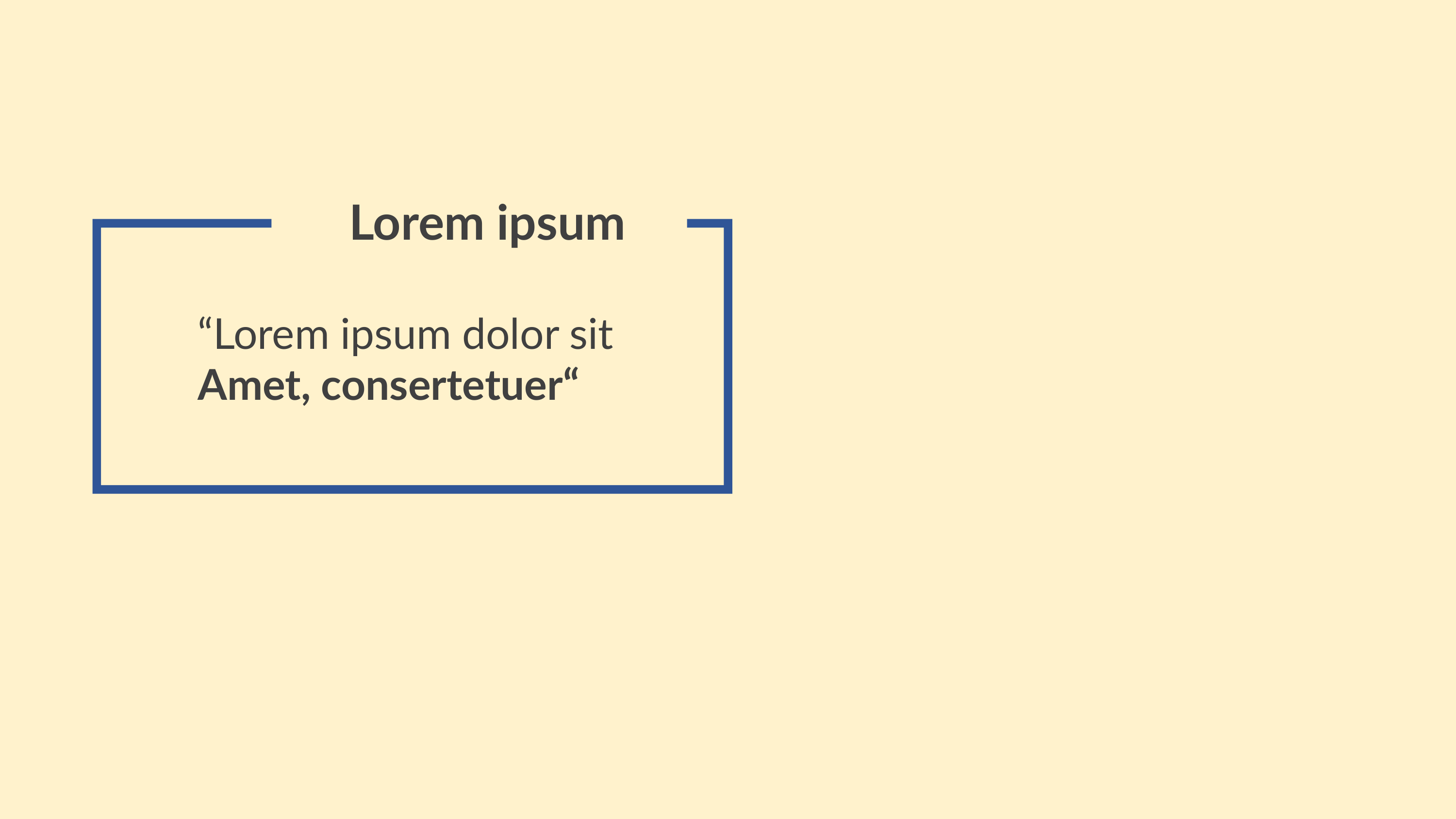

Lorem ipsum

“Lorem ipsum dolor sit
Amet, consertetuer“